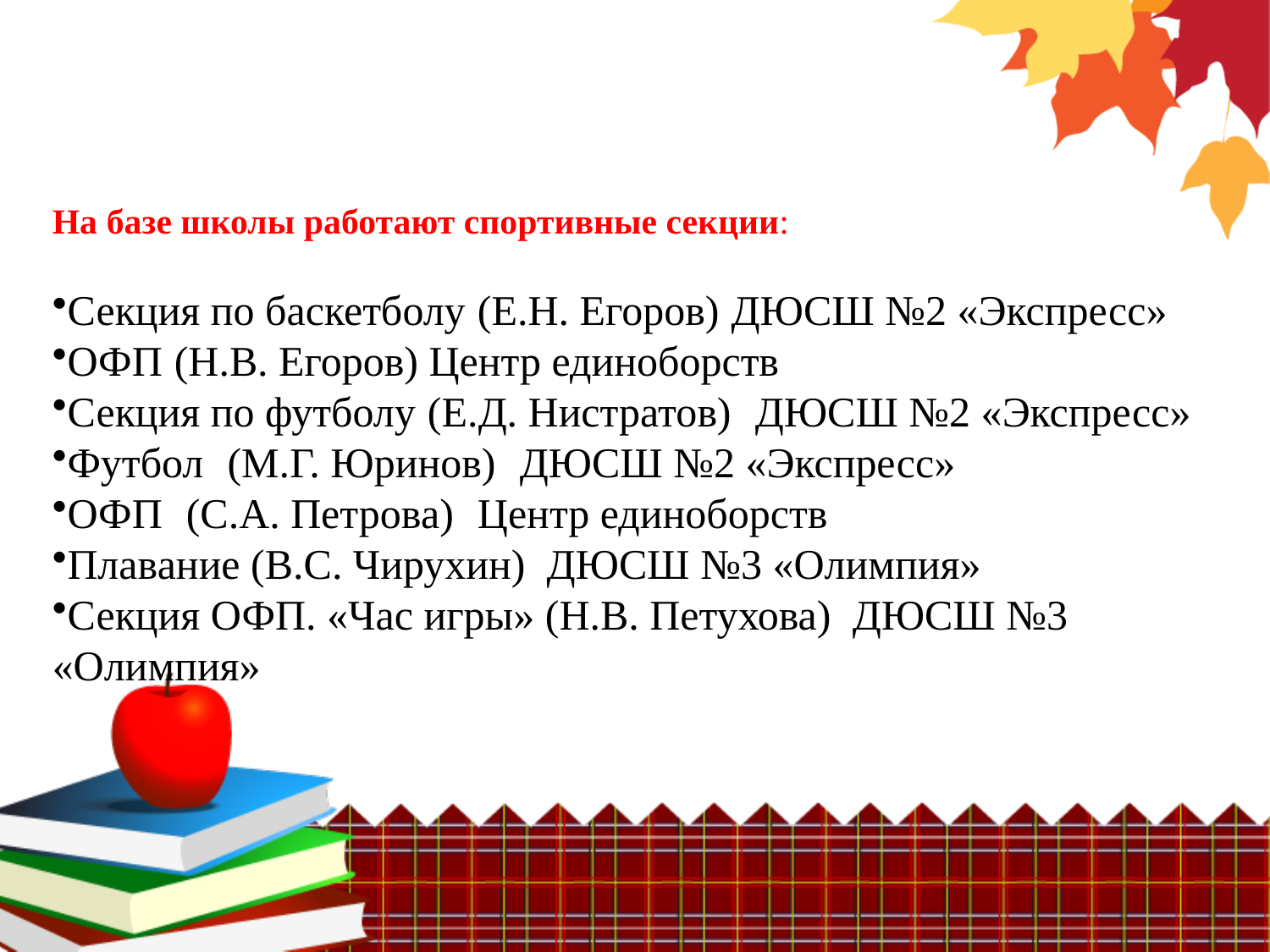

На базе школы работают спортивные секции:

Секция по баскетболу (Е.Н. Егоров) ДЮСШ №2 «Экспресс»
ОФП (Н.В. Егоров) Центр единоборств
Секция по футболу (Е.Д. Нистратов)  ДЮСШ №2 «Экспресс»
Футбол  (М.Г. Юринов)  ДЮСШ №2 «Экспресс»
ОФП  (С.А. Петрова)  Центр единоборств
Плавание (В.С. Чирухин)  ДЮСШ №3 «Олимпия»
Секция ОФП. «Час игры» (Н.В. Петухова)  ДЮСШ №3 «Олимпия»